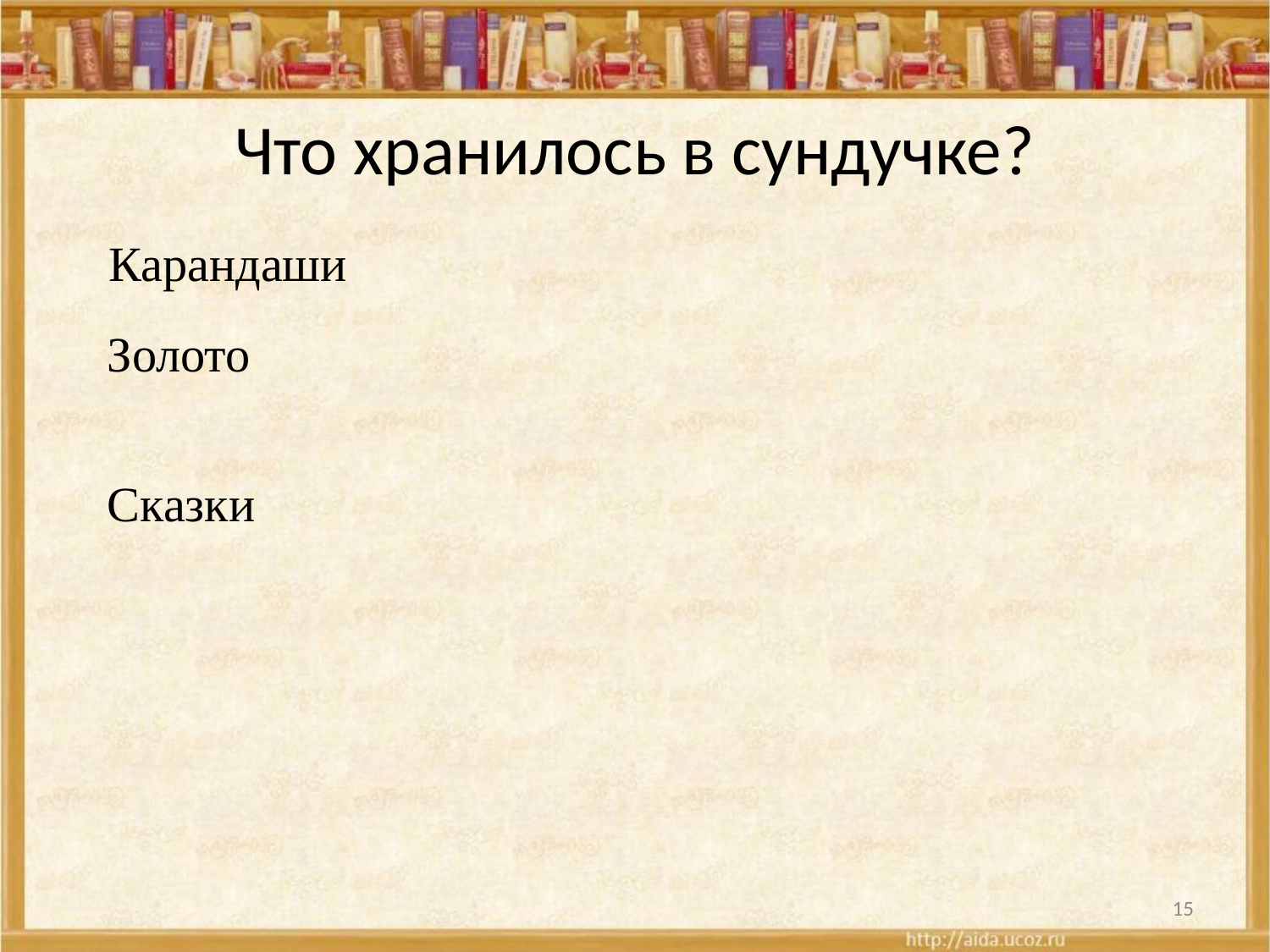

# Что хранилось в сундучке?
Карандаши
Золото
Сказки
15